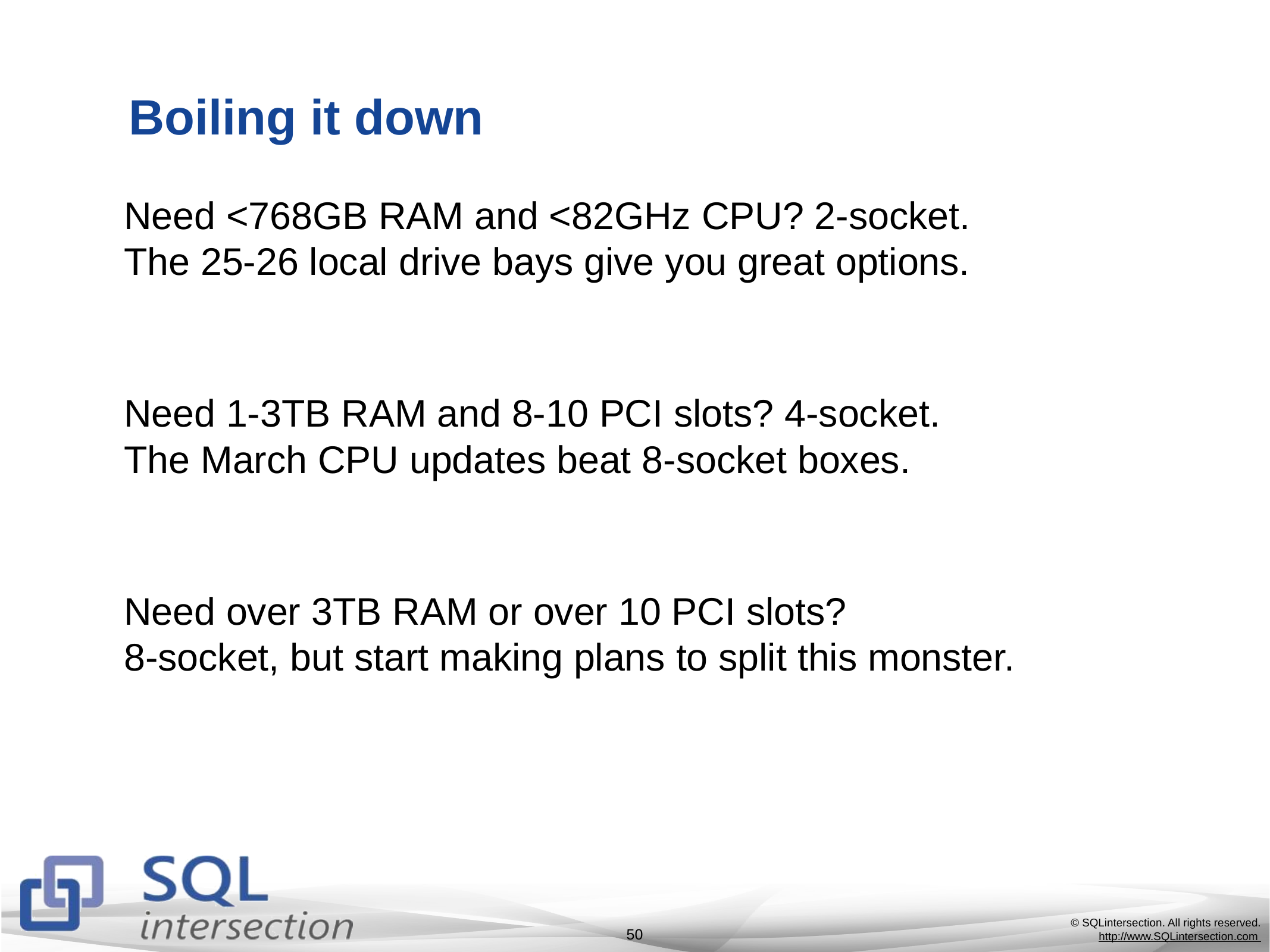

# Boiling it down
Need <768GB RAM and <82GHz CPU? 2-socket.
The 25-26 local drive bays give you great options.

Need 1-3TB RAM and 8-10 PCI slots? 4-socket.
The March CPU updates beat 8-socket boxes.

Need over 3TB RAM or over 10 PCI slots?
8-socket, but start making plans to split this monster.